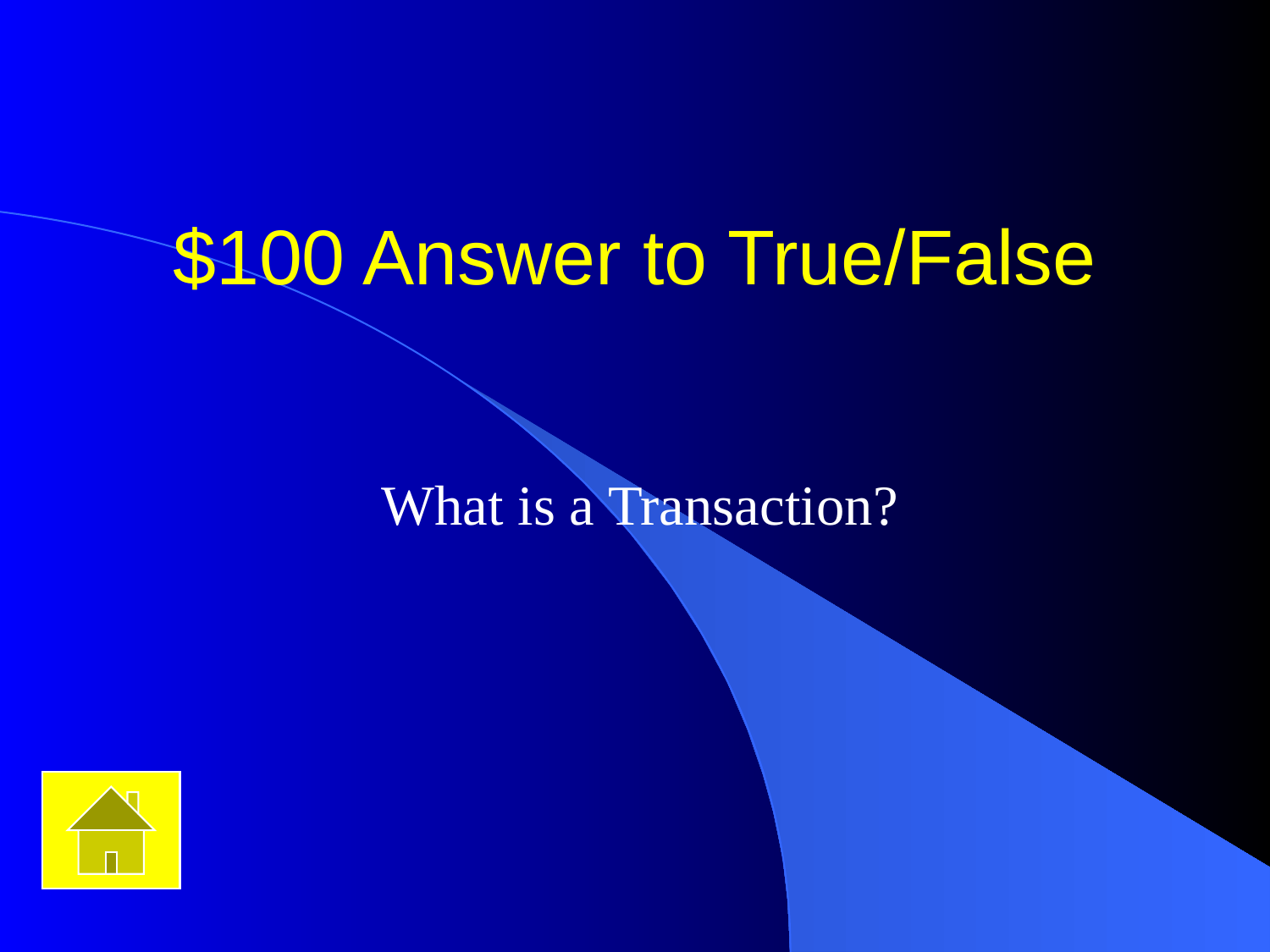

# $100 Answer to True/False
What is a Transaction?